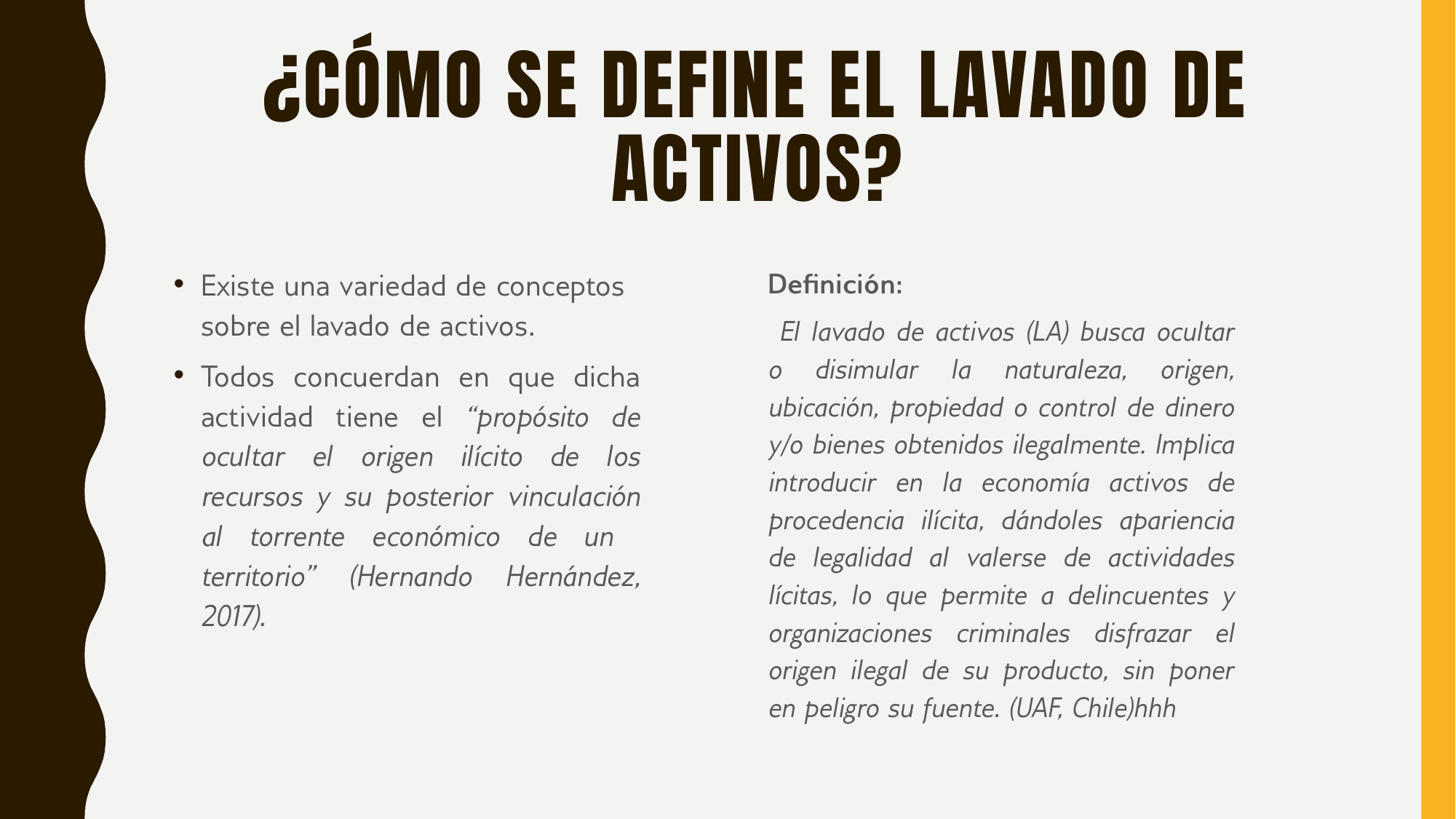

# ¿CÓMO SE DEFINE EL LAVADO DE ACTIVOS?
Existe una variedad de conceptos sobre el lavado de activos.
Todos concuerdan en que dicha actividad tiene el “propósito de ocultar el origen ilícito de los recursos y su posterior vinculación al torrente económico de un  territorio” (Hernando Hernández, 2017).

Definición:
 El lavado de activos (LA) busca ocultar o disimular la naturaleza, origen, ubicación, propiedad o control de dinero y/o bienes obtenidos ilegalmente. Implica introducir en la economía activos de procedencia ilícita, dándoles apariencia de legalidad al valerse de actividades lícitas, lo que permite a delincuentes y organizaciones criminales disfrazar el origen ilegal de su producto, sin poner en peligro su fuente. (UAF, Chile)hhh